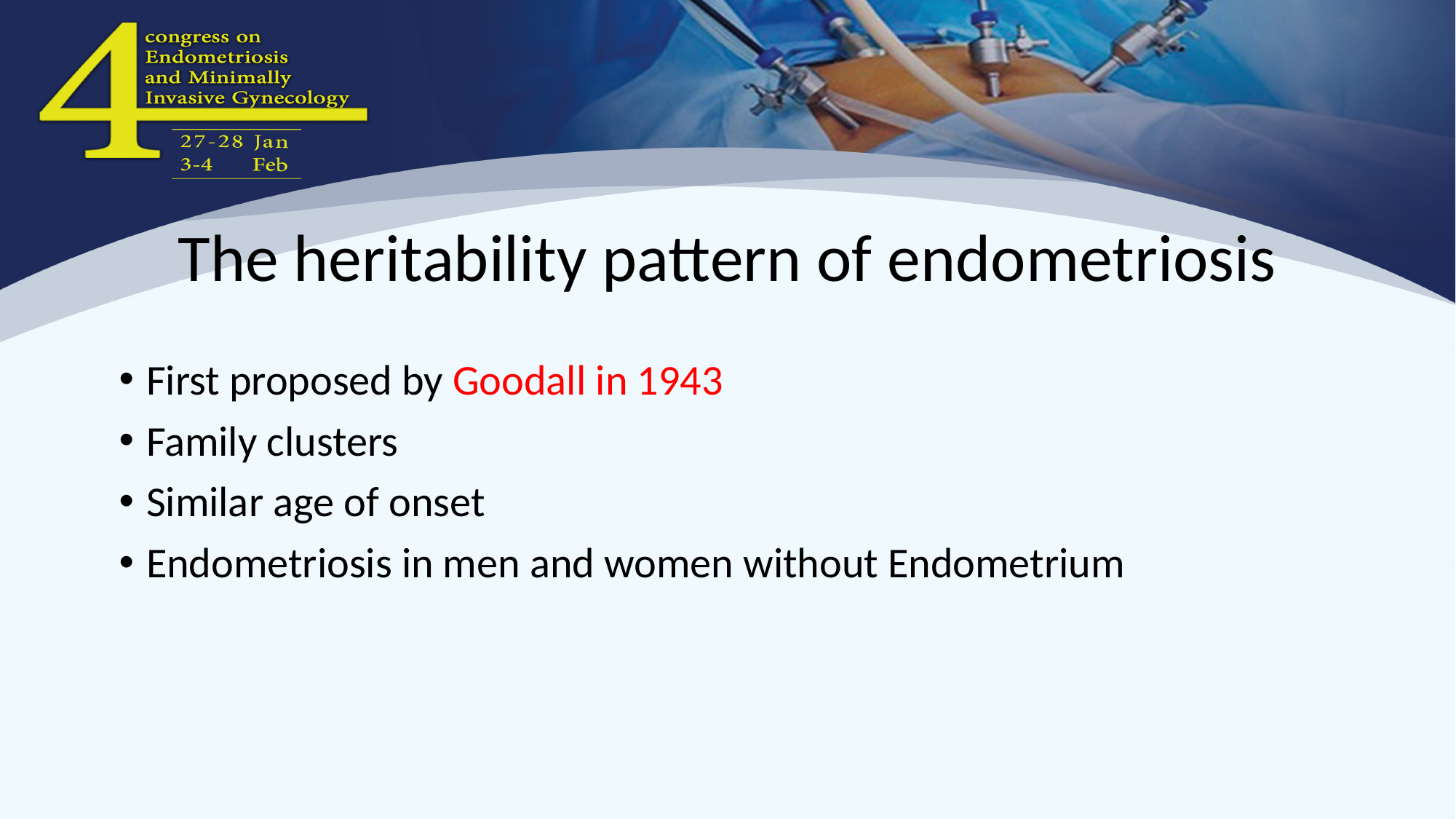

# The heritability pattern of endometriosis
First proposed by Goodall in 1943
Family clusters
Similar age of onset
Endometriosis in men and women without Endometrium